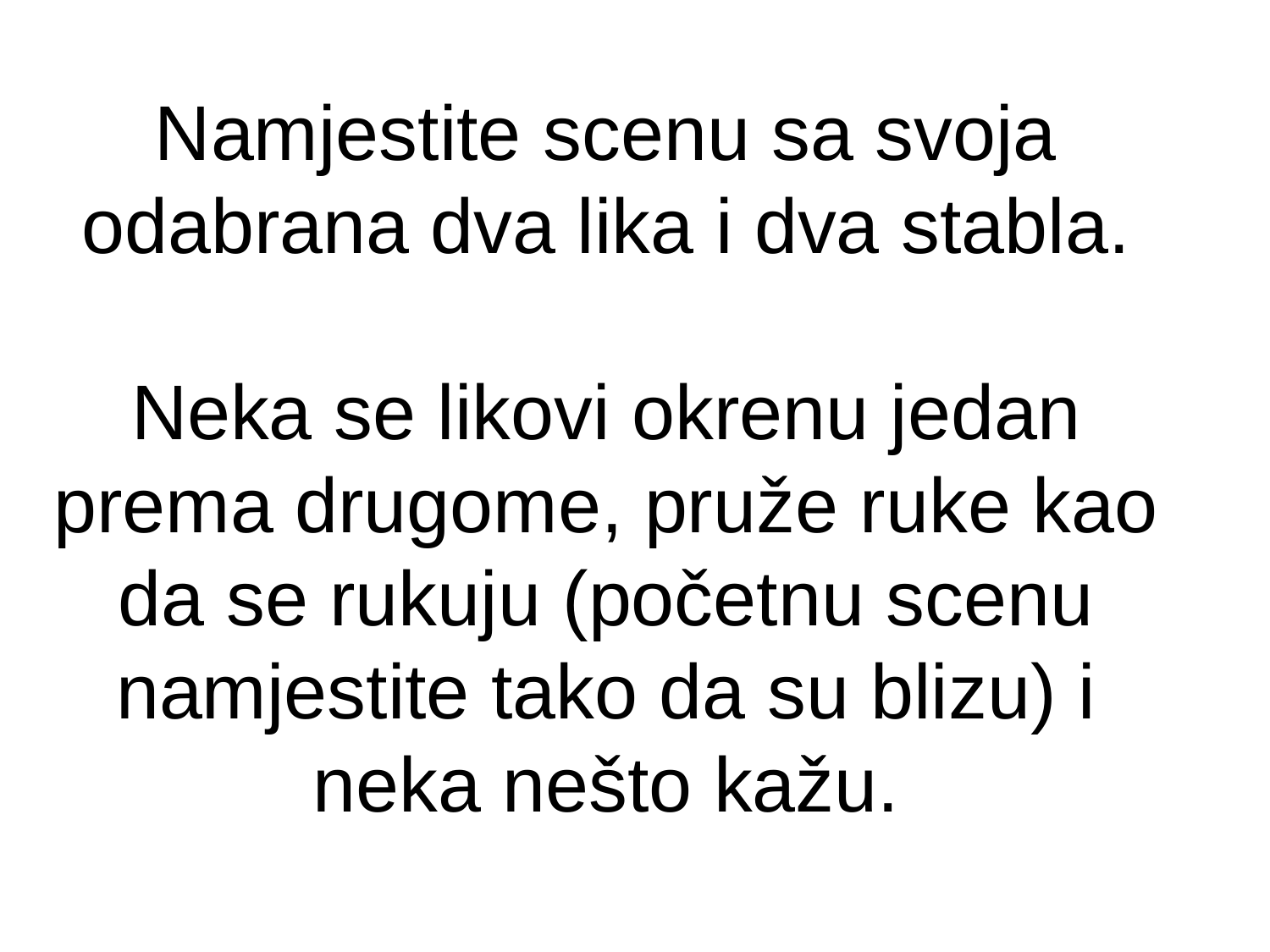

# Namjestite scenu sa svoja odabrana dva lika i dva stabla. Neka se likovi okrenu jedan prema drugome, pruže ruke kao da se rukuju (početnu scenu namjestite tako da su blizu) i neka nešto kažu.